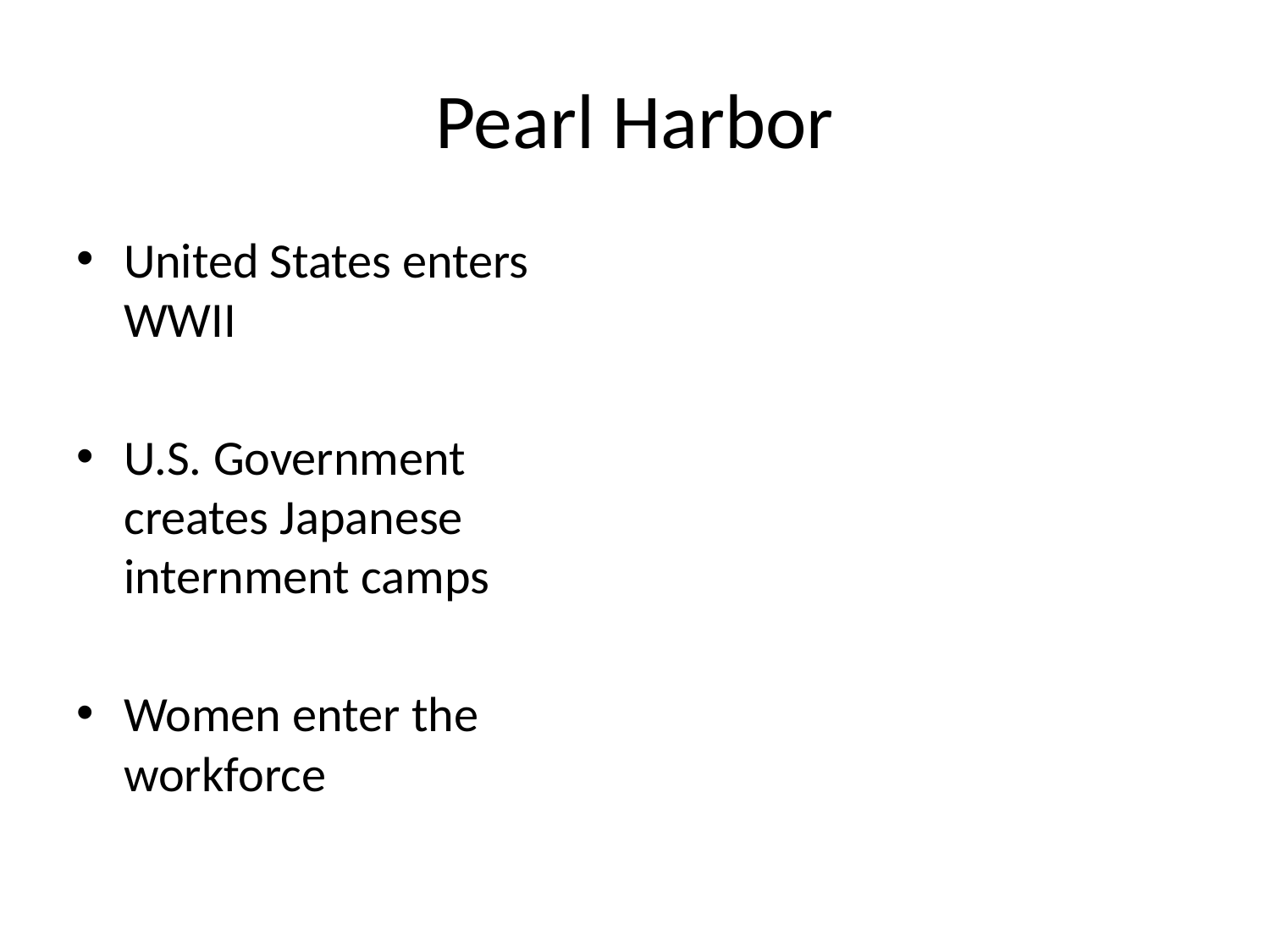

# Pearl Harbor
United States enters WWII

U.S. Government creates Japanese internment camps

Women enter the workforce